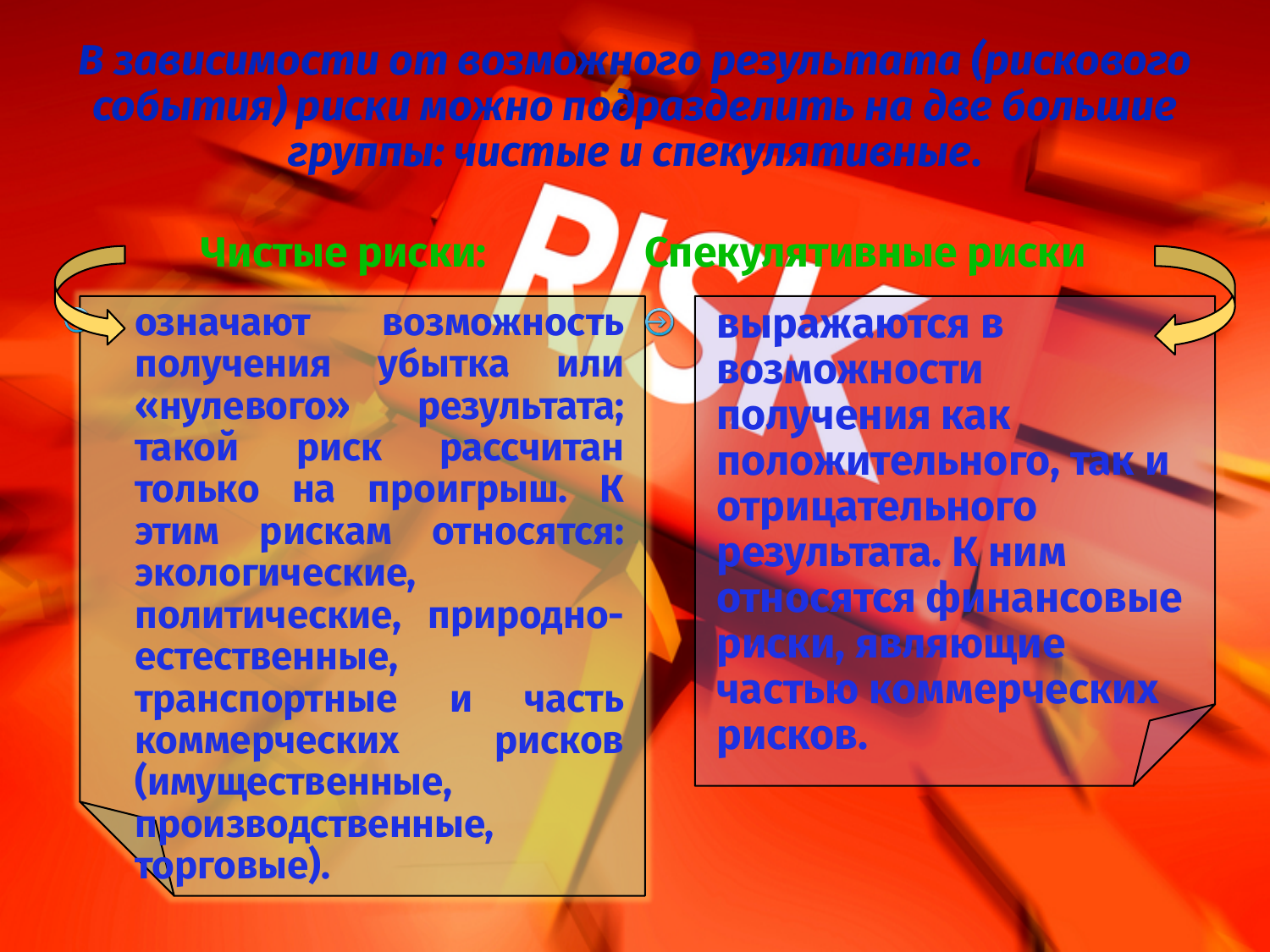

# В зависимости от возможного результата (рискового события) риски можно подразделить на две большие группы: чистые и спекулятивные.
Спекулятивные риски
Чистые риски:

означают возможность получения убытка или «нулевого» результата; такой риск рассчитан только на проигрыш. К этим рискам относятся: экологические, политические, природно-естественные, транспортные и часть коммерческих рисков (имущественные, производственные, торговые).
выражаются в возможности получения как положительного, так и отрицательного результата. К ним относятся финансовые риски, являющие частью коммерческих рисков.